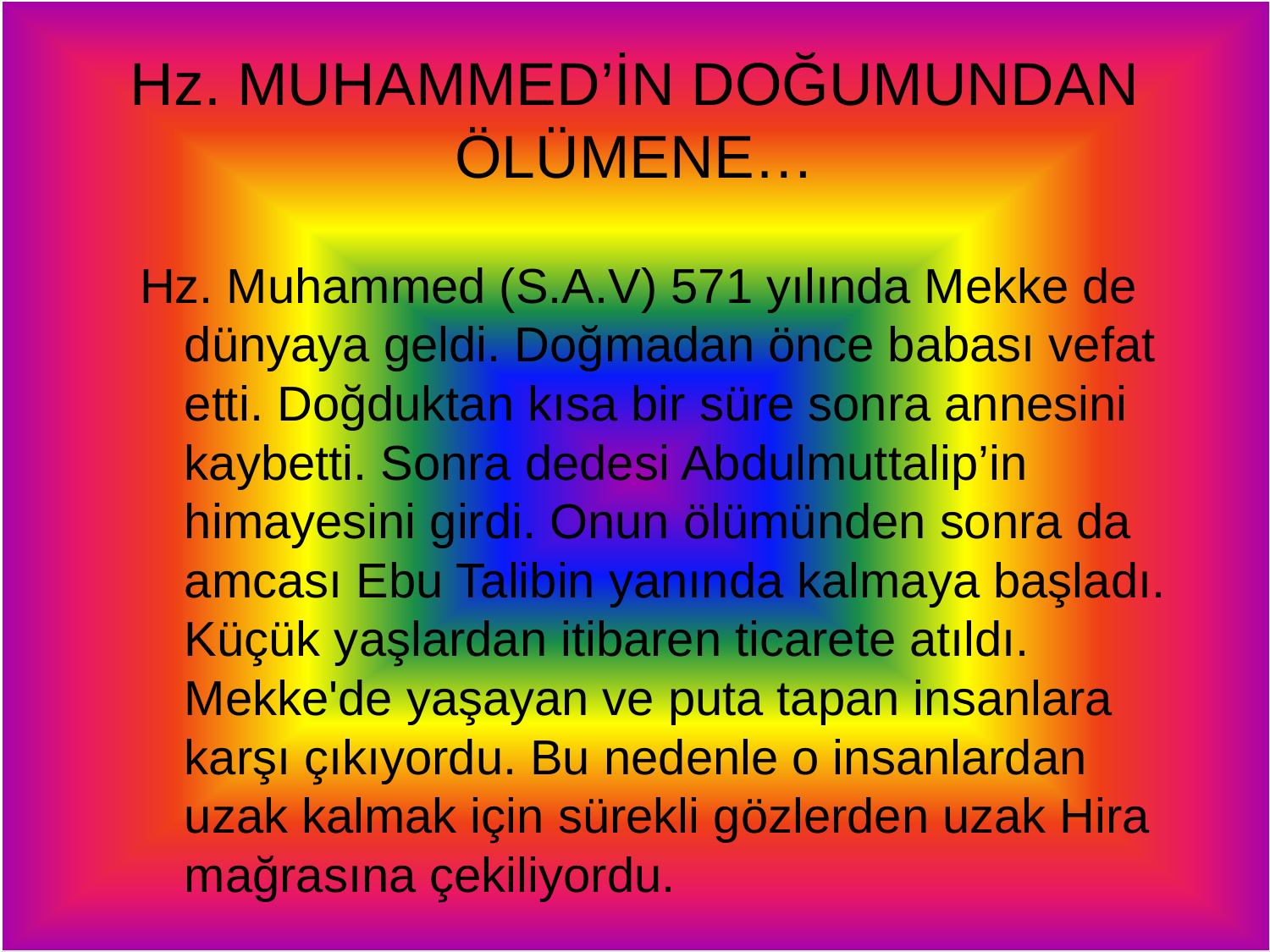

# Hz. MUHAMMED’İN DOĞUMUNDAN ÖLÜMENE…
Hz. Muhammed (S.A.V) 571 yılında Mekke de dünyaya geldi. Doğmadan önce babası vefat etti. Doğduktan kısa bir süre sonra annesini kaybetti. Sonra dedesi Abdulmuttalip’in himayesini girdi. Onun ölümünden sonra da amcası Ebu Talibin yanında kalmaya başladı. Küçük yaşlardan itibaren ticarete atıldı. Mekke'de yaşayan ve puta tapan insanlara karşı çıkıyordu. Bu nedenle o insanlardan uzak kalmak için sürekli gözlerden uzak Hira mağrasına çekiliyordu.